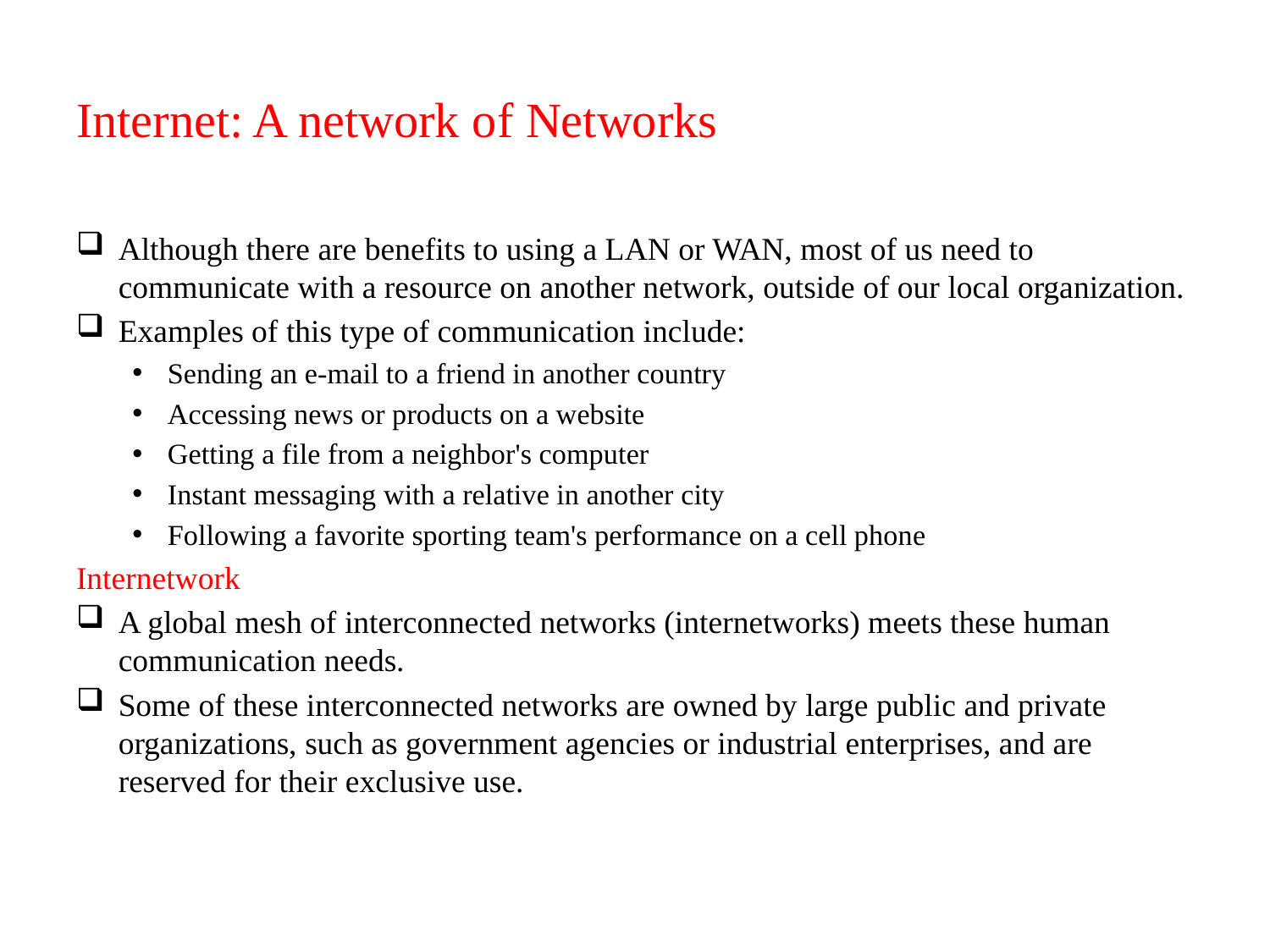

# Internet: A network of Networks
Although there are benefits to using a LAN or WAN, most of us need to communicate with a resource on another network, outside of our local organization.
Examples of this type of communication include:
Sending an e-mail to a friend in another country
Accessing news or products on a website
Getting a file from a neighbor's computer
Instant messaging with a relative in another city
Following a favorite sporting team's performance on a cell phone
Internetwork
A global mesh of interconnected networks (internetworks) meets these human communication needs.
Some of these interconnected networks are owned by large public and private organizations, such as government agencies or industrial enterprises, and are reserved for their exclusive use.